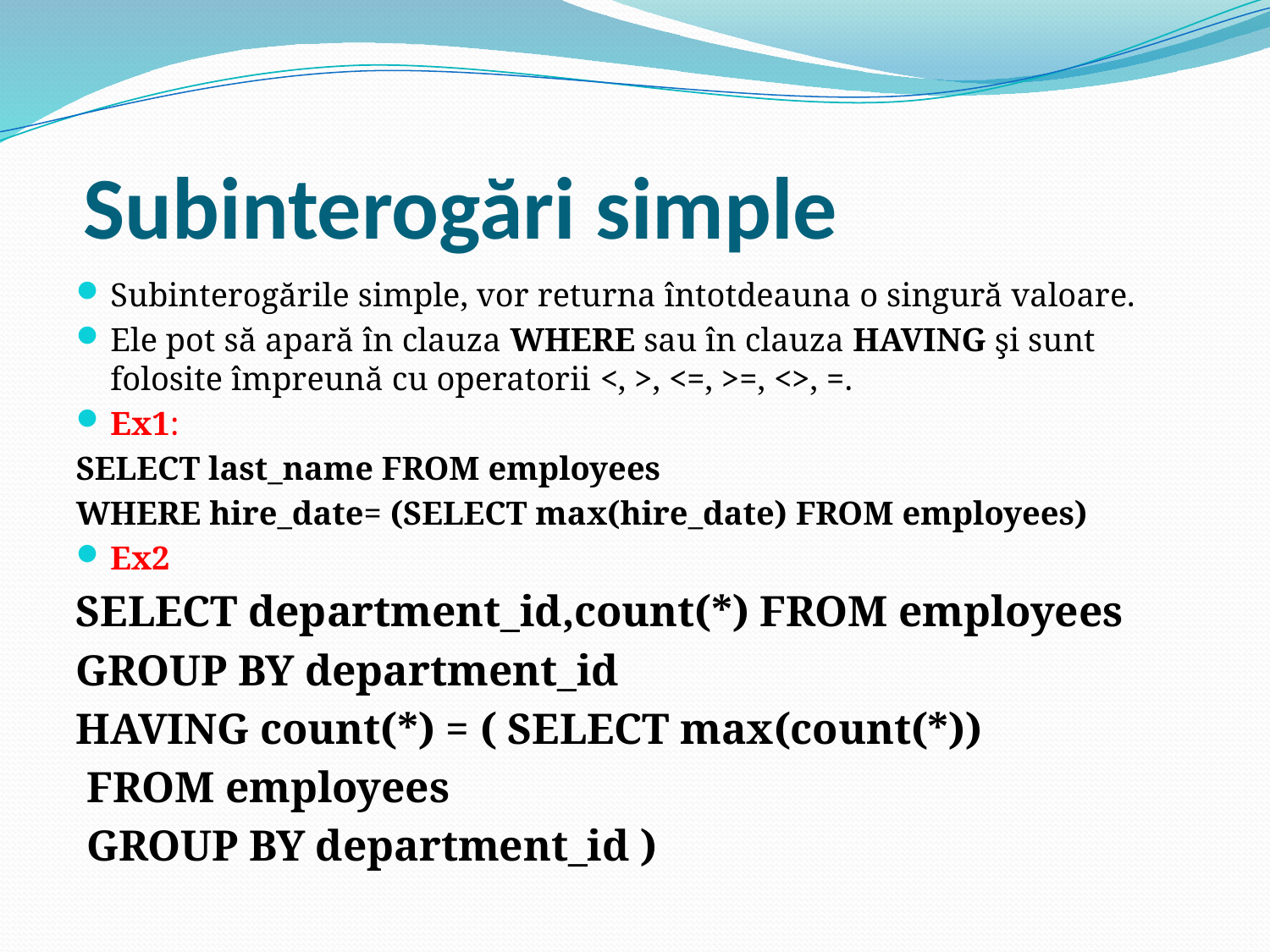

# Subinterogări simple
Subinterogările simple, vor returna întotdeauna o singură valoare.
Ele pot să apară în clauza WHERE sau în clauza HAVING şi sunt folosite împreună cu operatorii <, >, <=, >=, <>, =.
Ex1:
SELECT last_name FROM employees
WHERE hire_date= (SELECT max(hire_date) FROM employees)
Ex2
SELECT department_id,count(*) FROM employees
GROUP BY department_id
HAVING count(*) = ( SELECT max(count(*))
 FROM employees
 GROUP BY department_id )